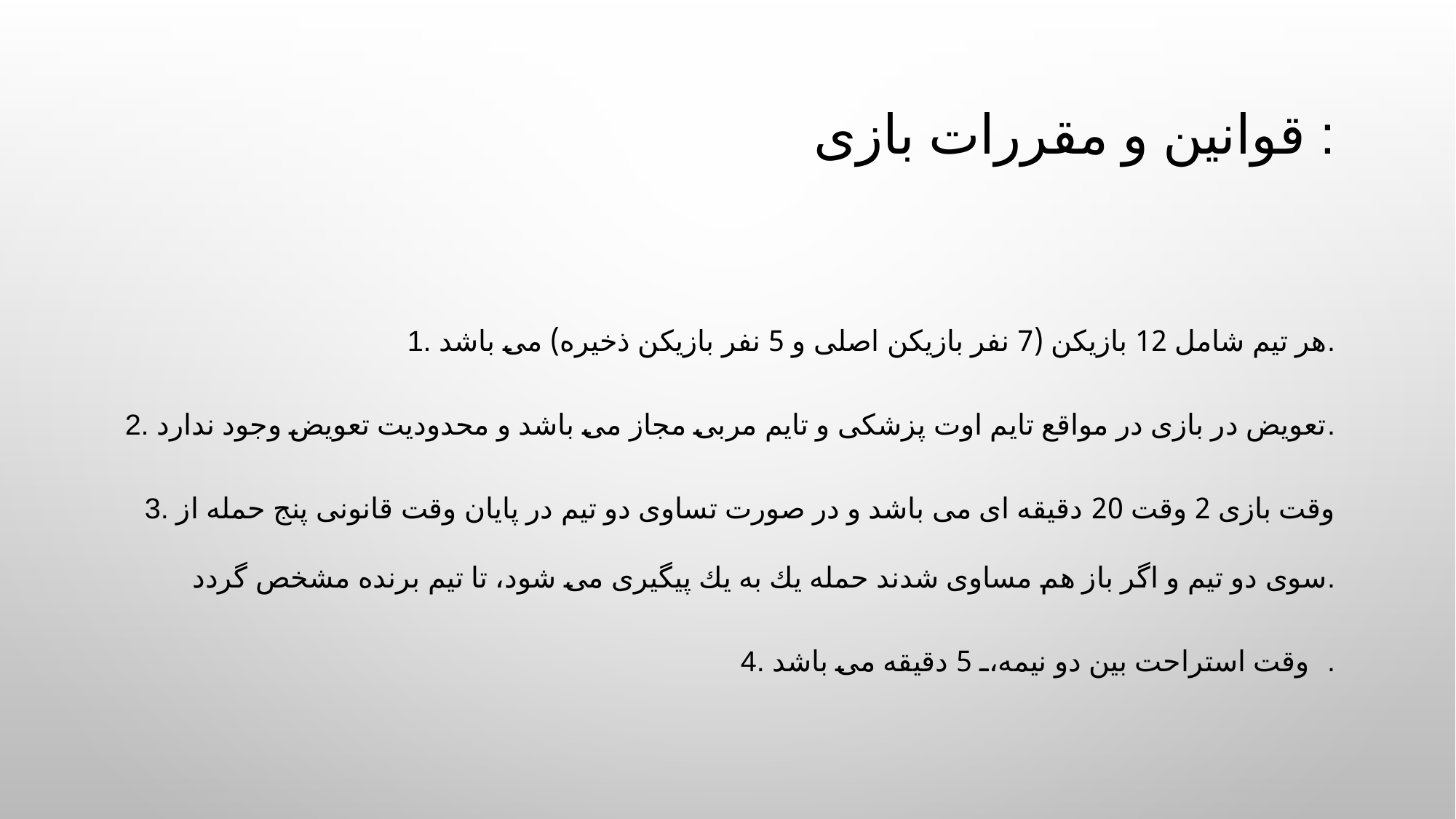

# قوانین و مقررات بازی :
1. هر تیم شامل 12 بازیكن (7 نفر بازیكن اصلی و 5 نفر بازیكن ذخیره) می باشد.
2. تعویض در بازی در مواقع تایم اوت پزشكی و تایم مربی مجاز می باشد و محدودیت تعویض وجود ندارد.
3. وقت بازی 2 وقت 20 دقیقه ای می باشد و در صورت تساوی دو تیم در پایان وقت قانونی پنج حمله از سوی دو تیم و اگر باز هم مساوی شدند حمله یك به یك پیگیری می شود، تا تیم برنده مشخص گردد.
4. وقت استراحت بین دو نیمه، 5 دقیقه می باشد.